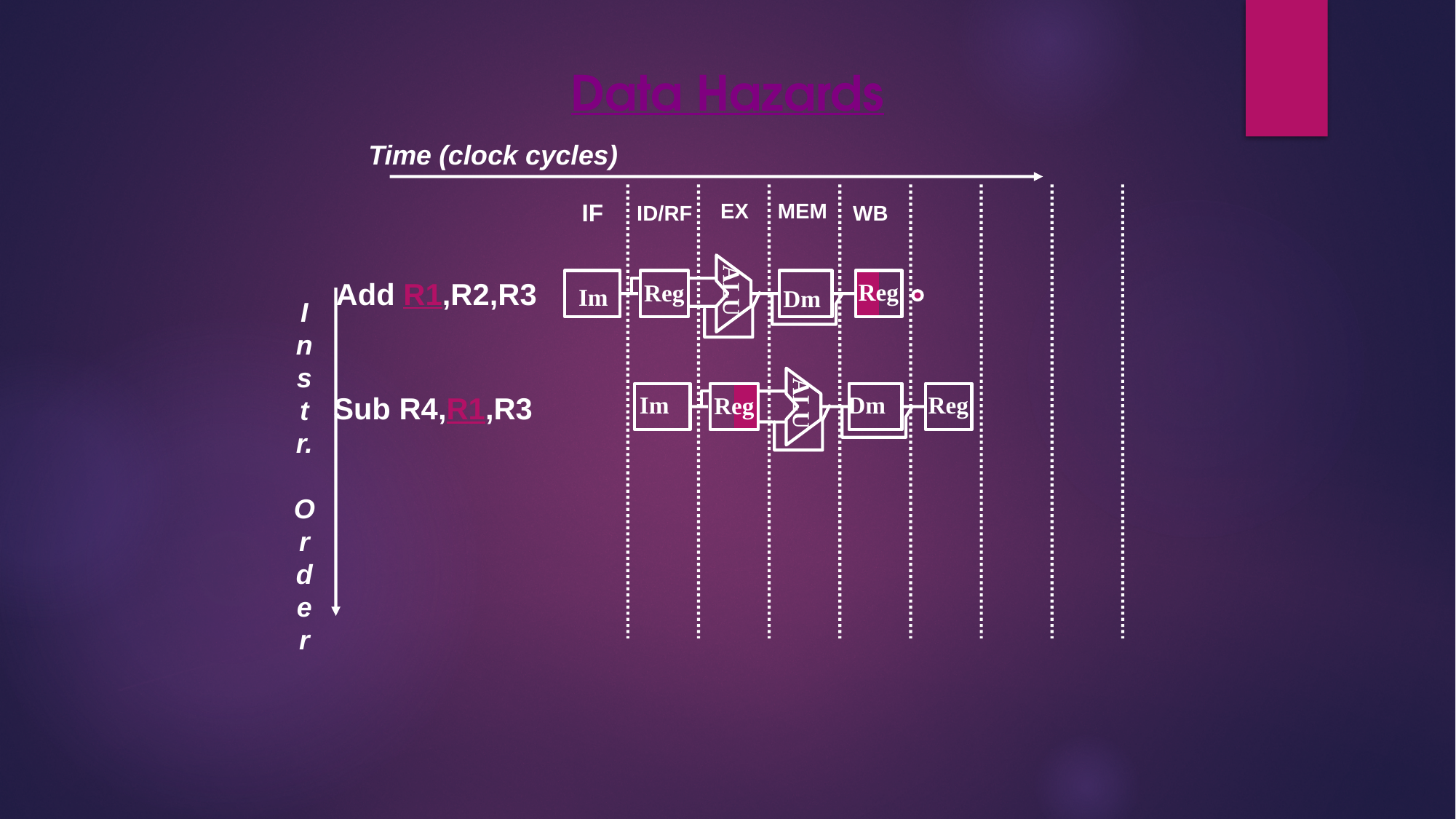

Data Hazards
Time (clock cycles)

IF
EX
MEM
ID/RF
WB

Add R1,R2,R3

ALU
Reg
Reg
Im

Dm

I
n
s
t
r.

O
r
d
e
r

ALU

Im

Sub R4,R1,R3
Dm
Reg
Reg